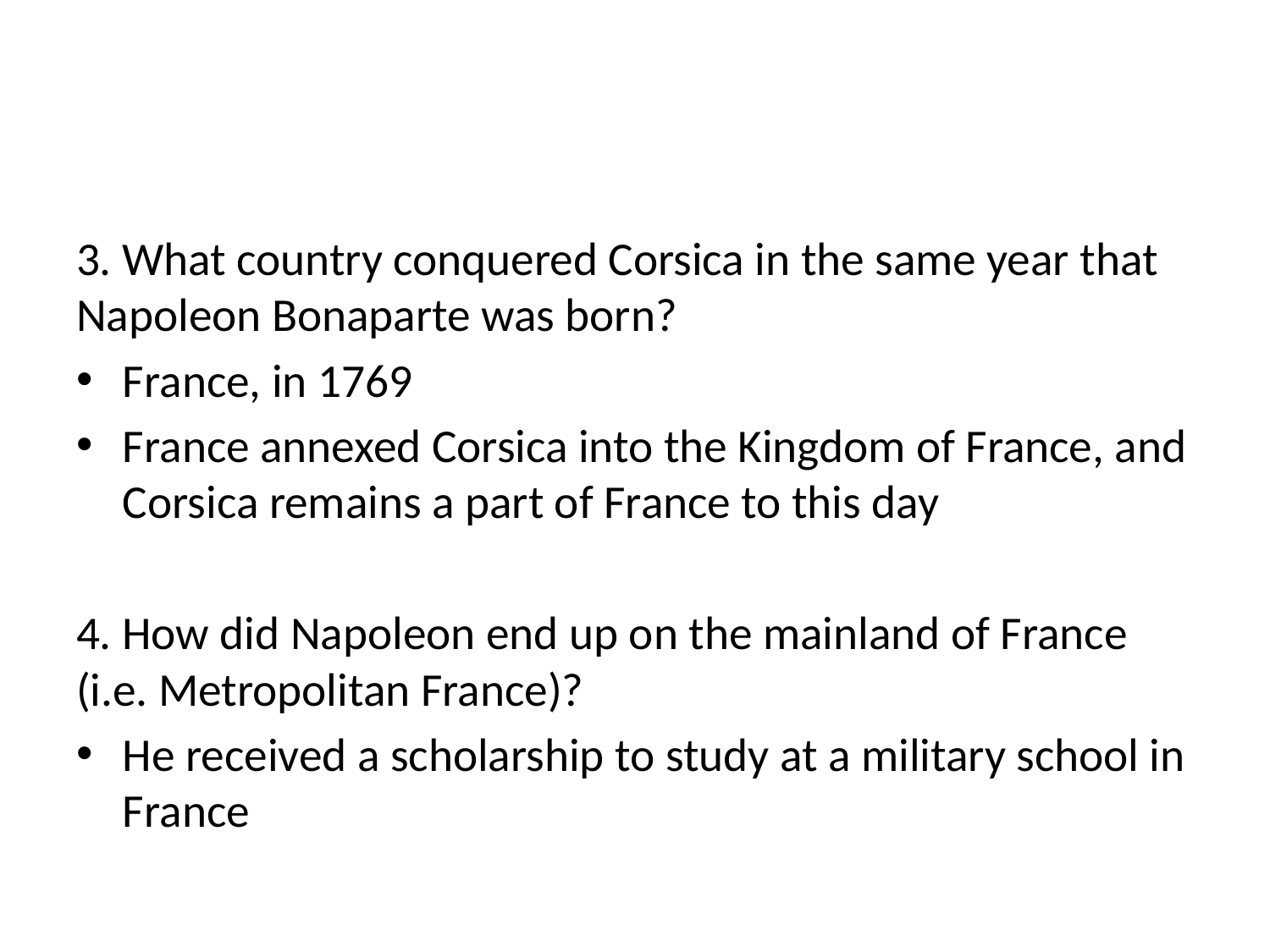

#
3. What country conquered Corsica in the same year that Napoleon Bonaparte was born?
France, in 1769
France annexed Corsica into the Kingdom of France, and Corsica remains a part of France to this day

4. How did Napoleon end up on the mainland of France (i.e. Metropolitan France)?
He received a scholarship to study at a military school in France